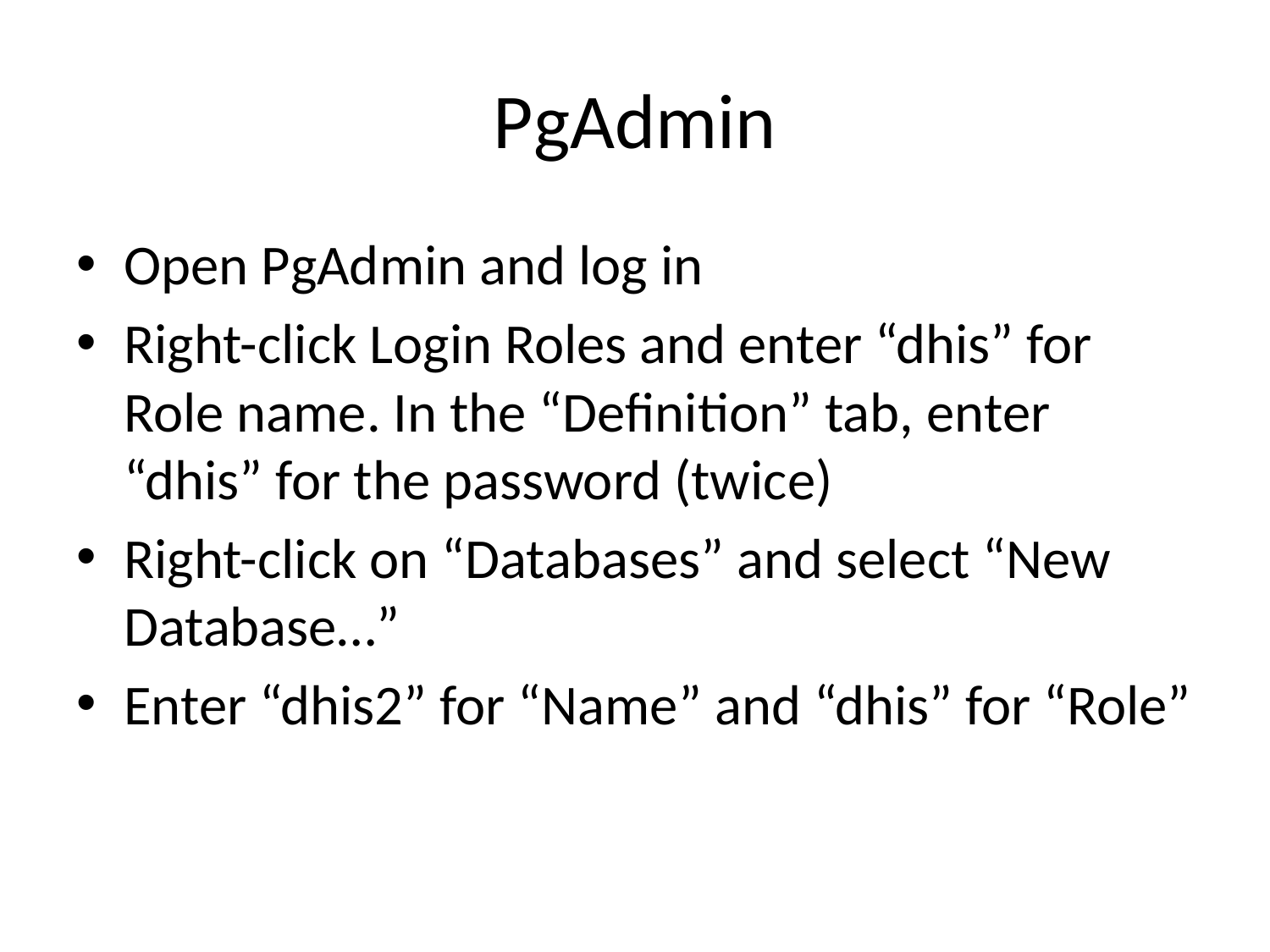

# PgAdmin
Open PgAdmin and log in
Right-click Login Roles and enter “dhis” for Role name. In the “Definition” tab, enter “dhis” for the password (twice)
Right-click on “Databases” and select “New Database…”
Enter “dhis2” for “Name” and “dhis” for “Role”